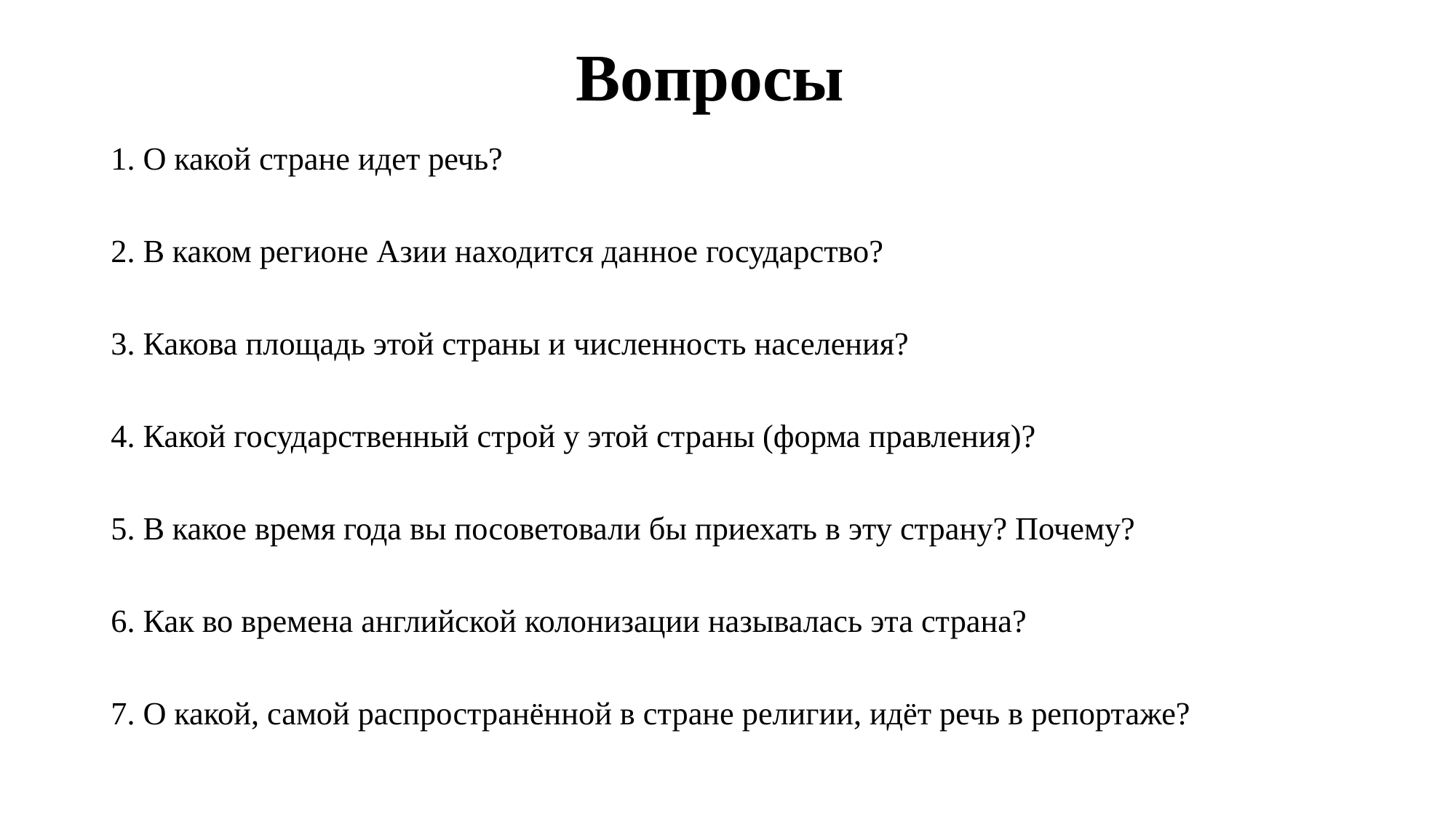

# Вопросы
1. О какой стране идет речь?

2. В каком регионе Азии находится данное государство?

3. Какова площадь этой страны и численность населения?

4. Какой государственный строй у этой страны (форма правления)?

5. В какое время года вы посоветовали бы приехать в эту страну? Почему?

6. Как во времена английской колонизации называлась эта страна?

7. О какой, самой распространённой в стране религии, идёт речь в репортаже?